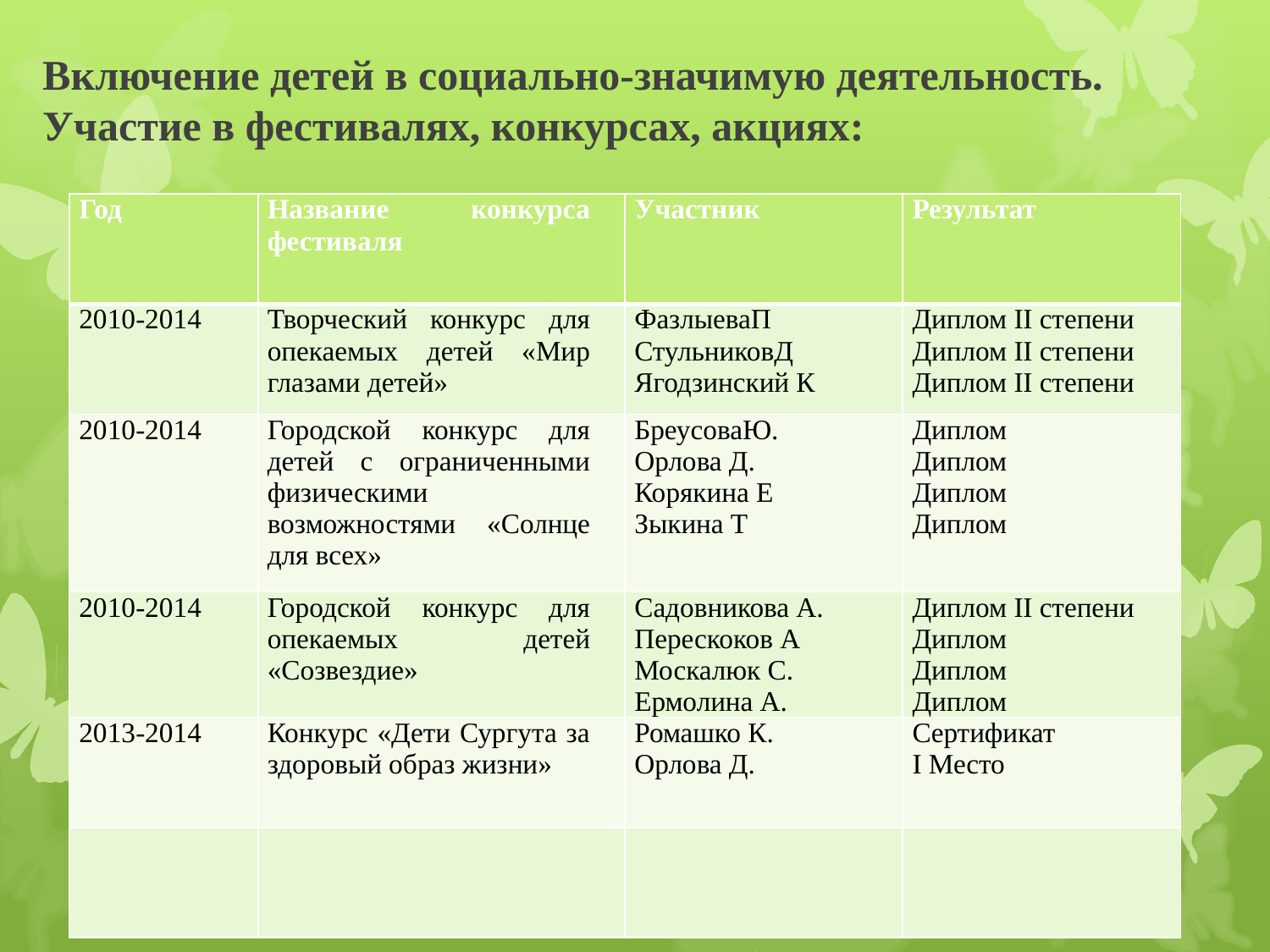

# Включение детей в социально-значимую деятельность. Участие в фестивалях, конкурсах, акциях:
| Год | Название конкурса фестиваля | Участник | Результат |
| --- | --- | --- | --- |
| 2010-2014 | Творческий конкурс для опекаемых детей «Мир глазами детей» | ФазлыеваП СтульниковД Ягодзинский К | Диплом II степени Диплом II степени Диплом II степени |
| 2010-2014 | Городской конкурс для детей с ограниченными физическими возможностями «Солнце для всех» | БреусоваЮ. Орлова Д. Корякина Е Зыкина Т | Диплом Диплом Диплом Диплом |
| 2010-2014 | Городской конкурс для опекаемых детей «Созвездие» | Садовникова А. Перескоков А Москалюк С. Ермолина А. | Диплом II степени Диплом Диплом Диплом |
| 2013-2014 | Конкурс «Дети Сургута за здоровый образ жизни» | Ромашко К. Орлова Д. | Сертификат I Место |
|  |  |  |  |